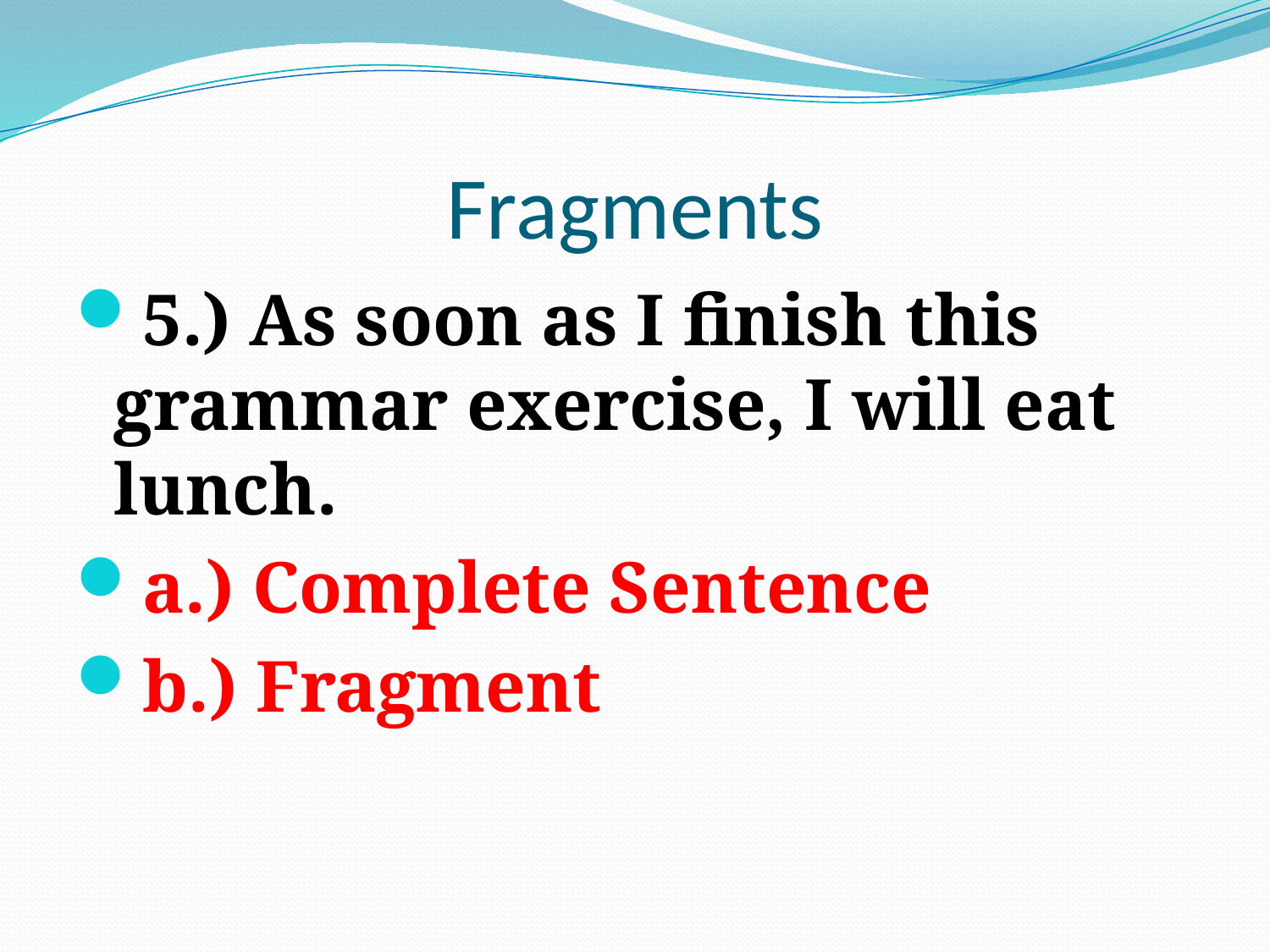

# Fragments
5.) As soon as I finish this grammar exercise, I will eat lunch.
a.) Complete Sentence
b.) Fragment